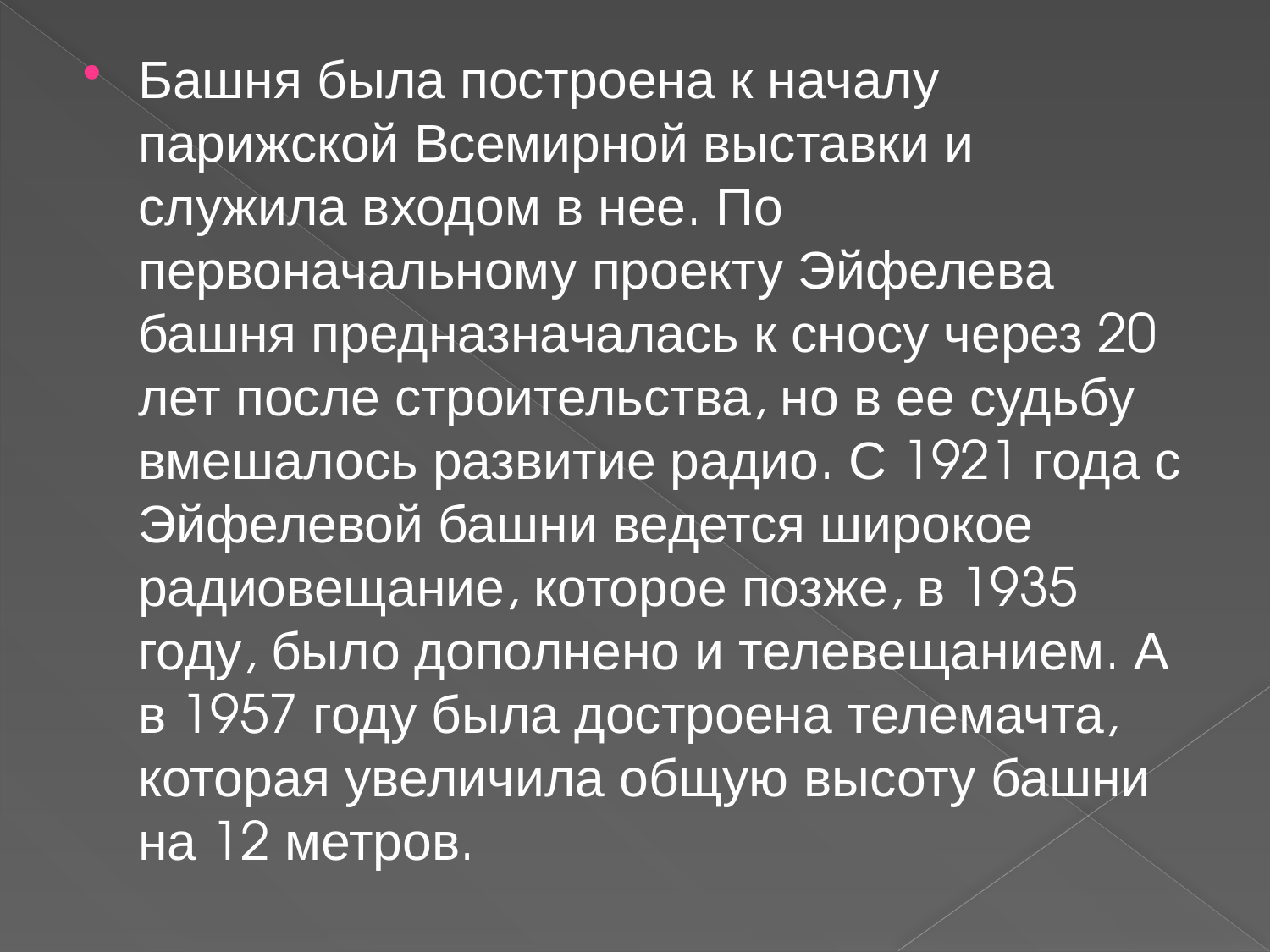

Башня была построена к началу парижской Всемирной выставки и служила входом в нее. По первоначальному проекту Эйфелева башня предназначалась к сносу через 20 лет после строительства, но в ее судьбу вмешалось развитие радио. С 1921 года с Эйфелевой башни ведется широкое радиовещание, которое позже, в 1935 году, было дополнено и телевещанием. А в 1957 году была достроена телемачта, которая увеличила общую высоту башни на 12 метров.